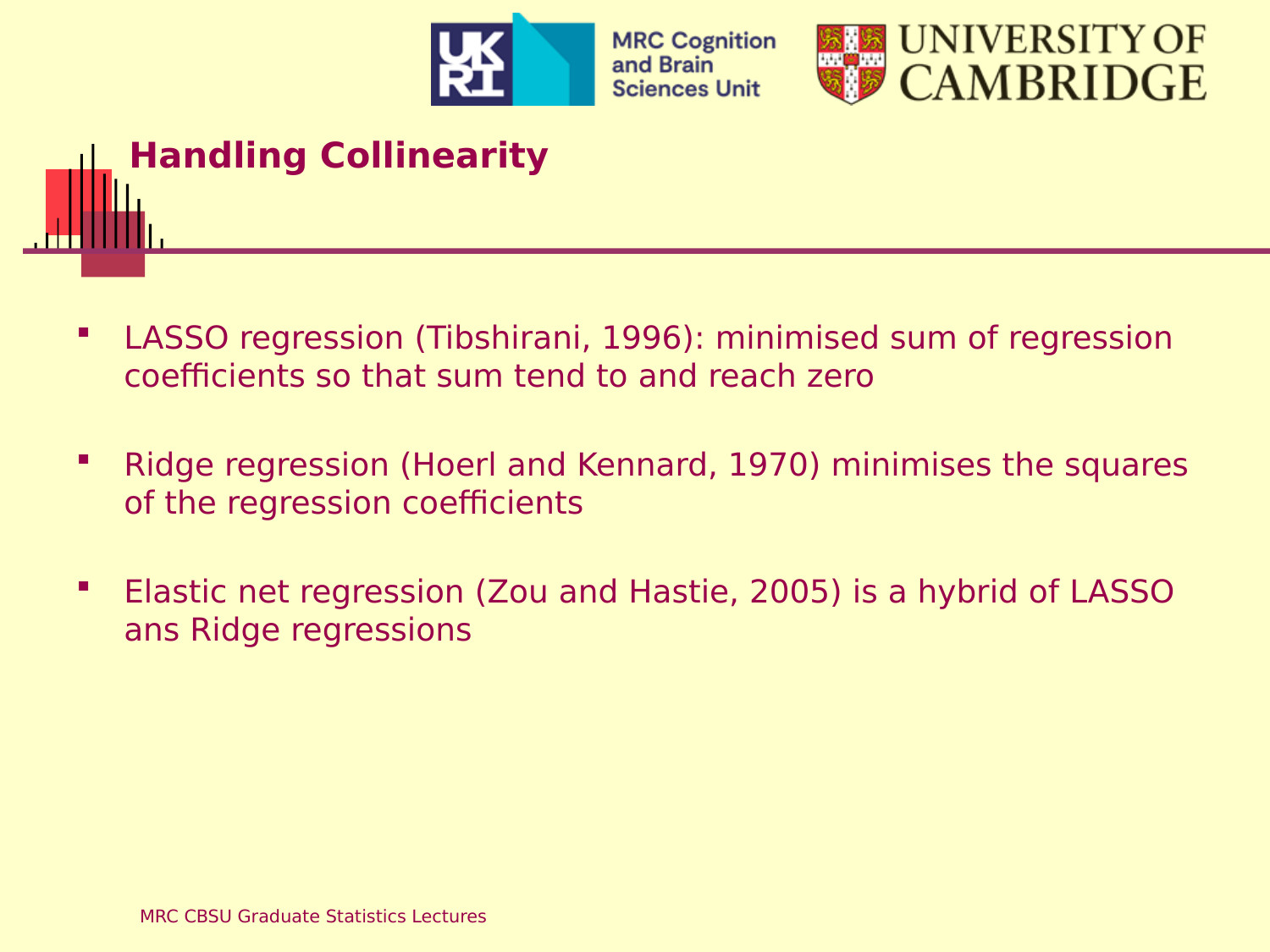

# Handling Collinearity

LASSO regression (Tibshirani, 1996): minimised sum of regression coefficients so that sum tend to and reach zero

Ridge regression (Hoerl and Kennard, 1970) minimises the squares of the regression coefficients

Elastic net regression (Zou and Hastie, 2005) is a hybrid of LASSO ans Ridge regressions

MRC CBSU Graduate Statistics Lectures